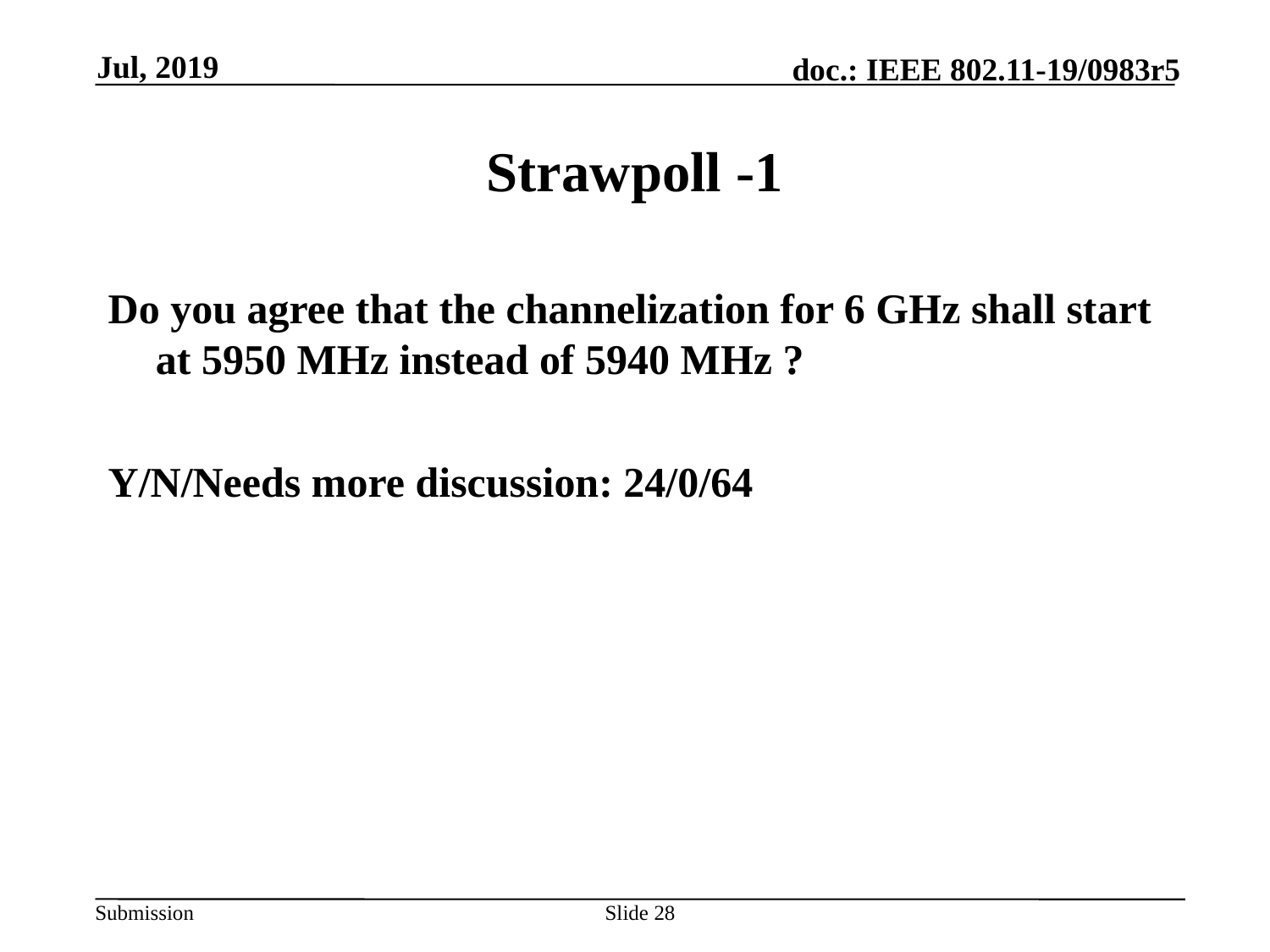

Jul, 2019
# Strawpoll -1
Do you agree that the channelization for 6 GHz shall start at 5950 MHz instead of 5940 MHz ?

Y/N/Needs more discussion: 24/0/64
Slide 28